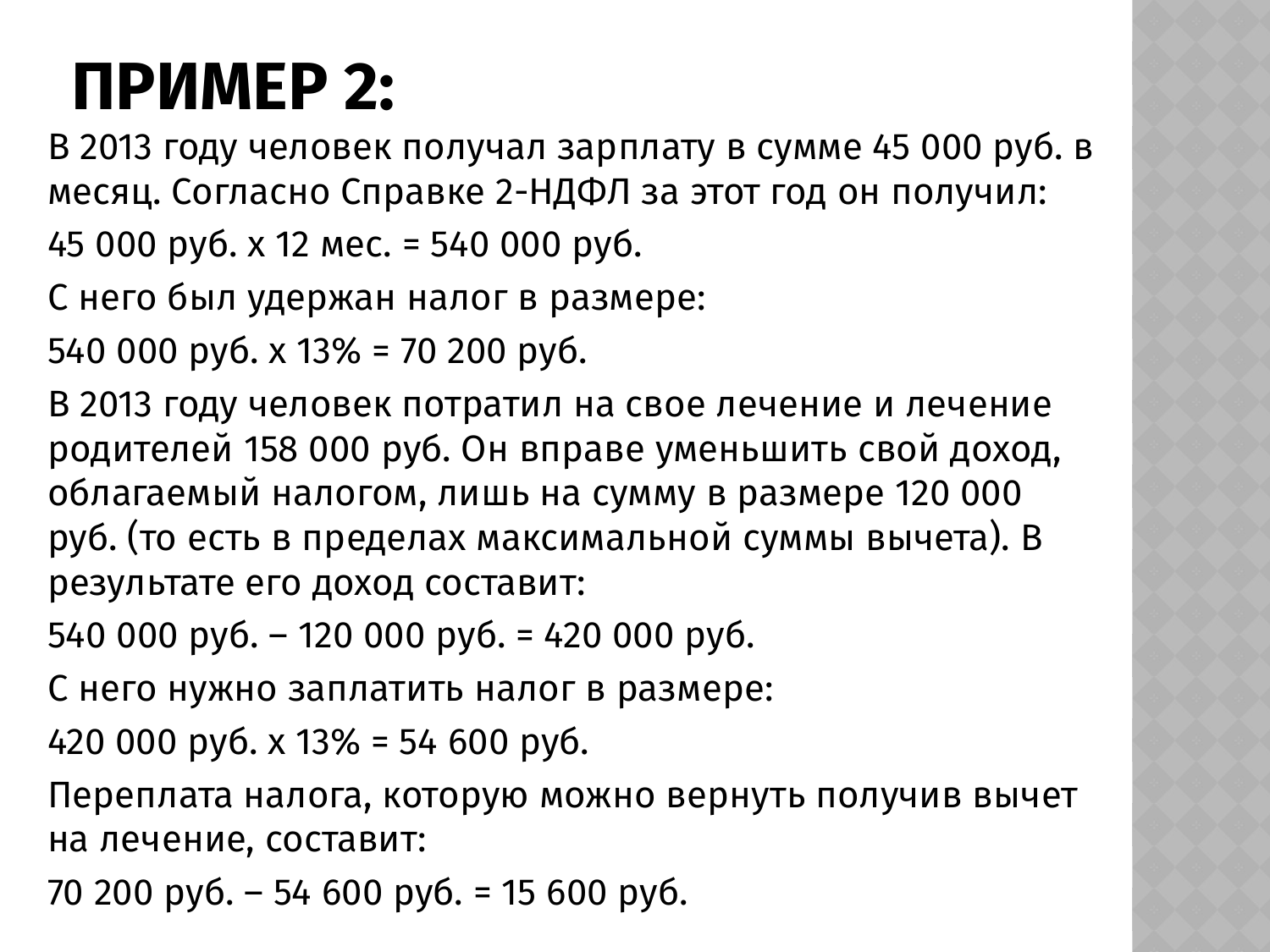

# ПРИМЕР 2:
В 2013 году человек получал зарплату в сумме 45 000 руб. в месяц. Согласно Справке 2-НДФЛ за этот год он получил:
45 000 руб. х 12 мес. = 540 000 руб.
С него был удержан налог в размере:
540 000 руб. х 13% = 70 200 руб.
В 2013 году человек потратил на свое лечение и лечение родителей 158 000 руб. Он вправе уменьшить свой доход, облагаемый налогом, лишь на сумму в размере 120 000 руб. (то есть в пределах максимальной суммы вычета). В результате его доход составит:
540 000 руб. – 120 000 руб. = 420 000 руб.
С него нужно заплатить налог в размере:
420 000 руб. х 13% = 54 600 руб.
Переплата налога, которую можно вернуть получив вычет на лечение, составит:
70 200 руб. – 54 600 руб. = 15 600 руб.